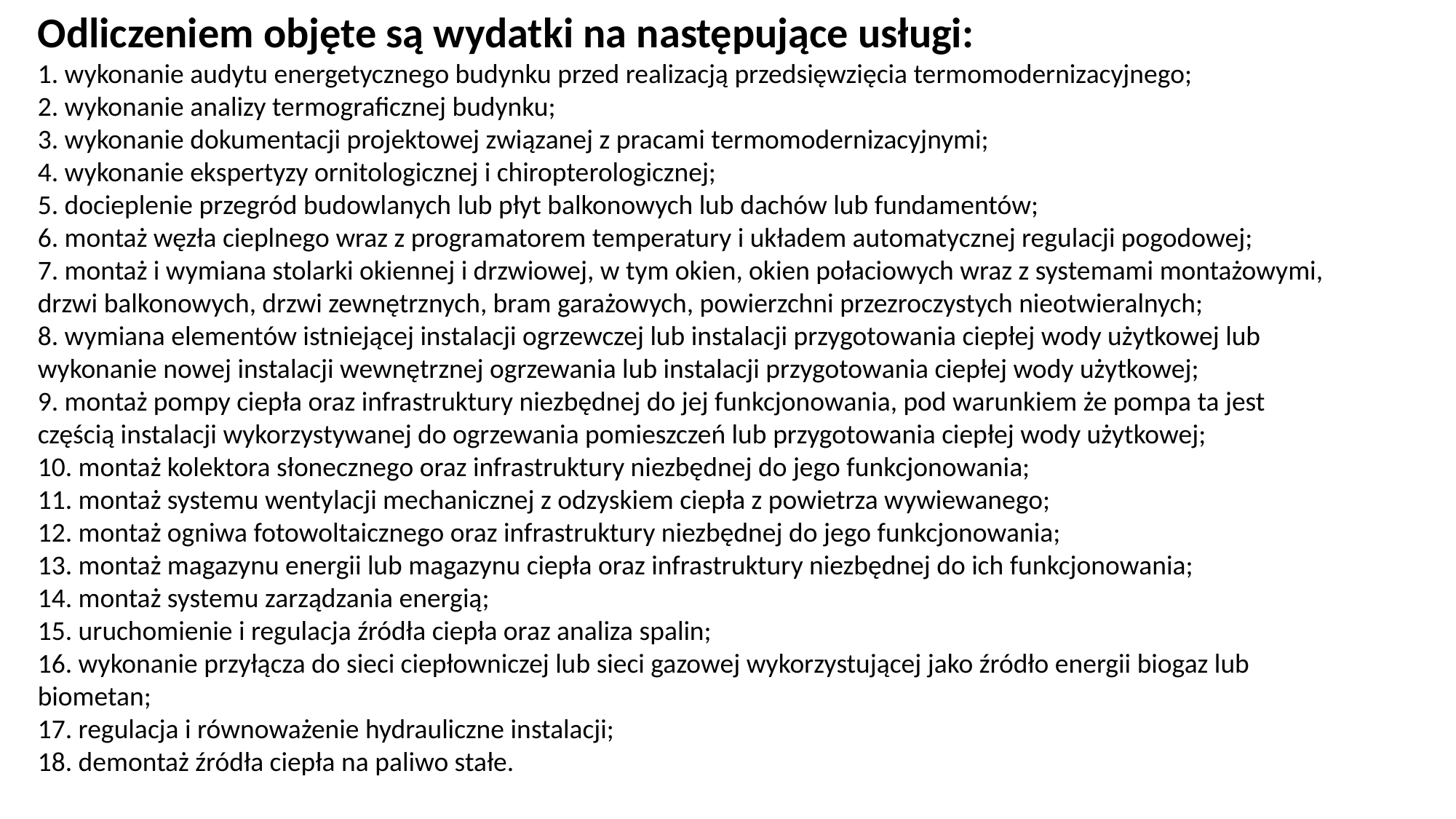

Odliczeniem objęte są wydatki na następujące usługi:
1. wykonanie audytu energetycznego budynku przed realizacją przedsięwzięcia termomodernizacyjnego;
2. wykonanie analizy termograficznej budynku;
3. wykonanie dokumentacji projektowej związanej z pracami termomodernizacyjnymi;
4. wykonanie ekspertyzy ornitologicznej i chiropterologicznej;
5. docieplenie przegród budowlanych lub płyt balkonowych lub dachów lub fundamentów;
6. montaż węzła cieplnego wraz z programatorem temperatury i układem automatycznej regulacji pogodowej;
7. montaż i wymiana stolarki okiennej i drzwiowej, w tym okien, okien połaciowych wraz z systemami montażowymi, drzwi balkonowych, drzwi zewnętrznych, bram garażowych, powierzchni przezroczystych nieotwieralnych;
8. wymiana elementów istniejącej instalacji ogrzewczej lub instalacji przygotowania ciepłej wody użytkowej lub wykonanie nowej instalacji wewnętrznej ogrzewania lub instalacji przygotowania ciepłej wody użytkowej;
9. montaż pompy ciepła oraz infrastruktury niezbędnej do jej funkcjonowania, pod warunkiem że pompa ta jest częścią instalacji wykorzystywanej do ogrzewania pomieszczeń lub przygotowania ciepłej wody użytkowej;
10. montaż kolektora słonecznego oraz infrastruktury niezbędnej do jego funkcjonowania;
11. montaż systemu wentylacji mechanicznej z odzyskiem ciepła z powietrza wywiewanego;
12. montaż ogniwa fotowoltaicznego oraz infrastruktury niezbędnej do jego funkcjonowania;
13. montaż magazynu energii lub magazynu ciepła oraz infrastruktury niezbędnej do ich funkcjonowania;
14. montaż systemu zarządzania energią;
15. uruchomienie i regulacja źródła ciepła oraz analiza spalin;
16. wykonanie przyłącza do sieci ciepłowniczej lub sieci gazowej wykorzystującej jako źródło energii biogaz lub biometan;
17. regulacja i równoważenie hydrauliczne instalacji;
18. demontaż źródła ciepła na paliwo stałe.